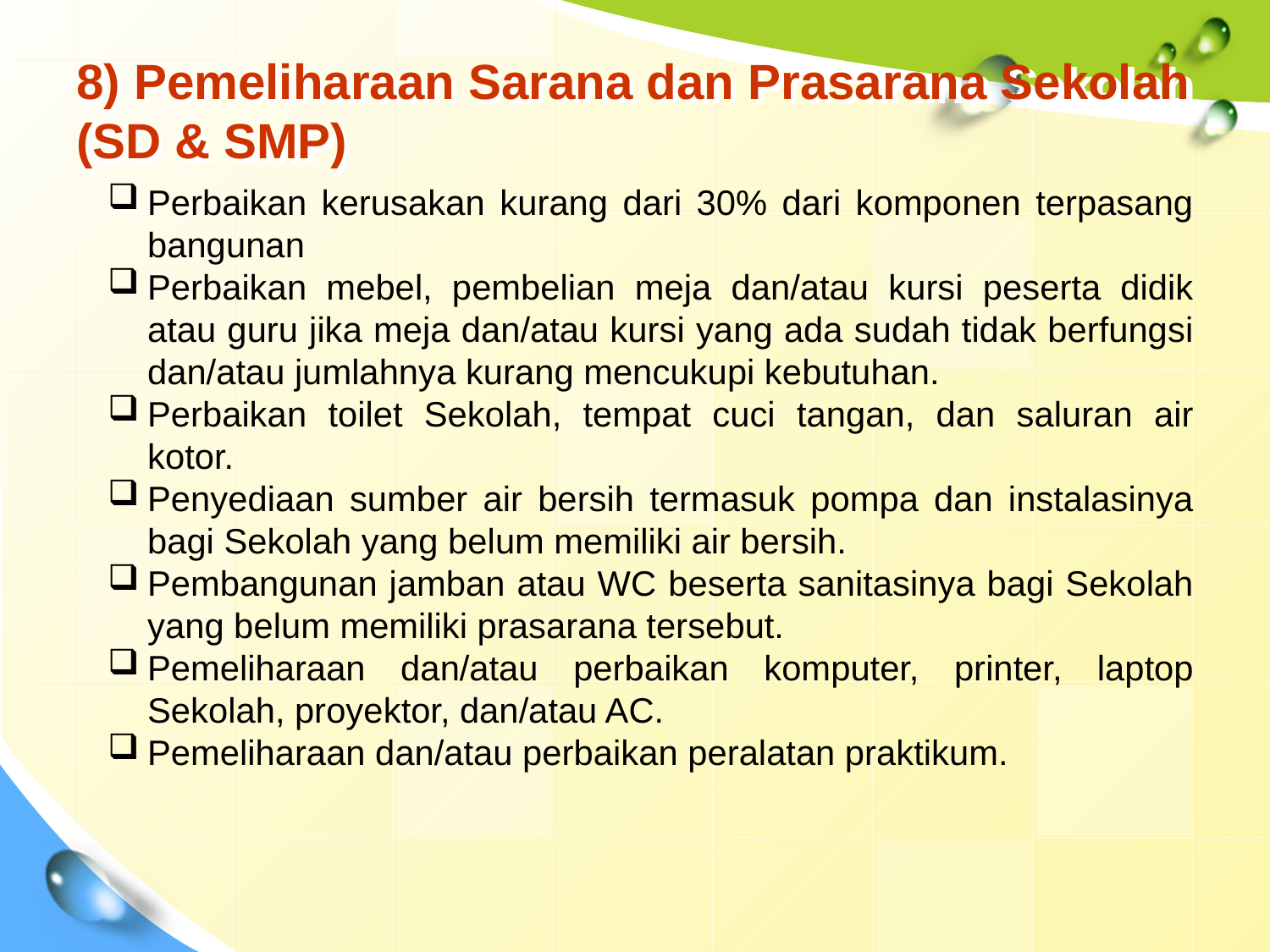

# 8) Pemeliharaan Sarana dan Prasarana Sekolah (SD & SMP)
Perbaikan kerusakan kurang dari 30% dari komponen terpasang bangunan
Perbaikan mebel, pembelian meja dan/atau kursi peserta didik atau guru jika meja dan/atau kursi yang ada sudah tidak berfungsi dan/atau jumlahnya kurang mencukupi kebutuhan.
Perbaikan toilet Sekolah, tempat cuci tangan, dan saluran air kotor.
Penyediaan sumber air bersih termasuk pompa dan instalasinya bagi Sekolah yang belum memiliki air bersih.
Pembangunan jamban atau WC beserta sanitasinya bagi Sekolah yang belum memiliki prasarana tersebut.
Pemeliharaan dan/atau perbaikan komputer, printer, laptop Sekolah, proyektor, dan/atau AC.
Pemeliharaan dan/atau perbaikan peralatan praktikum.